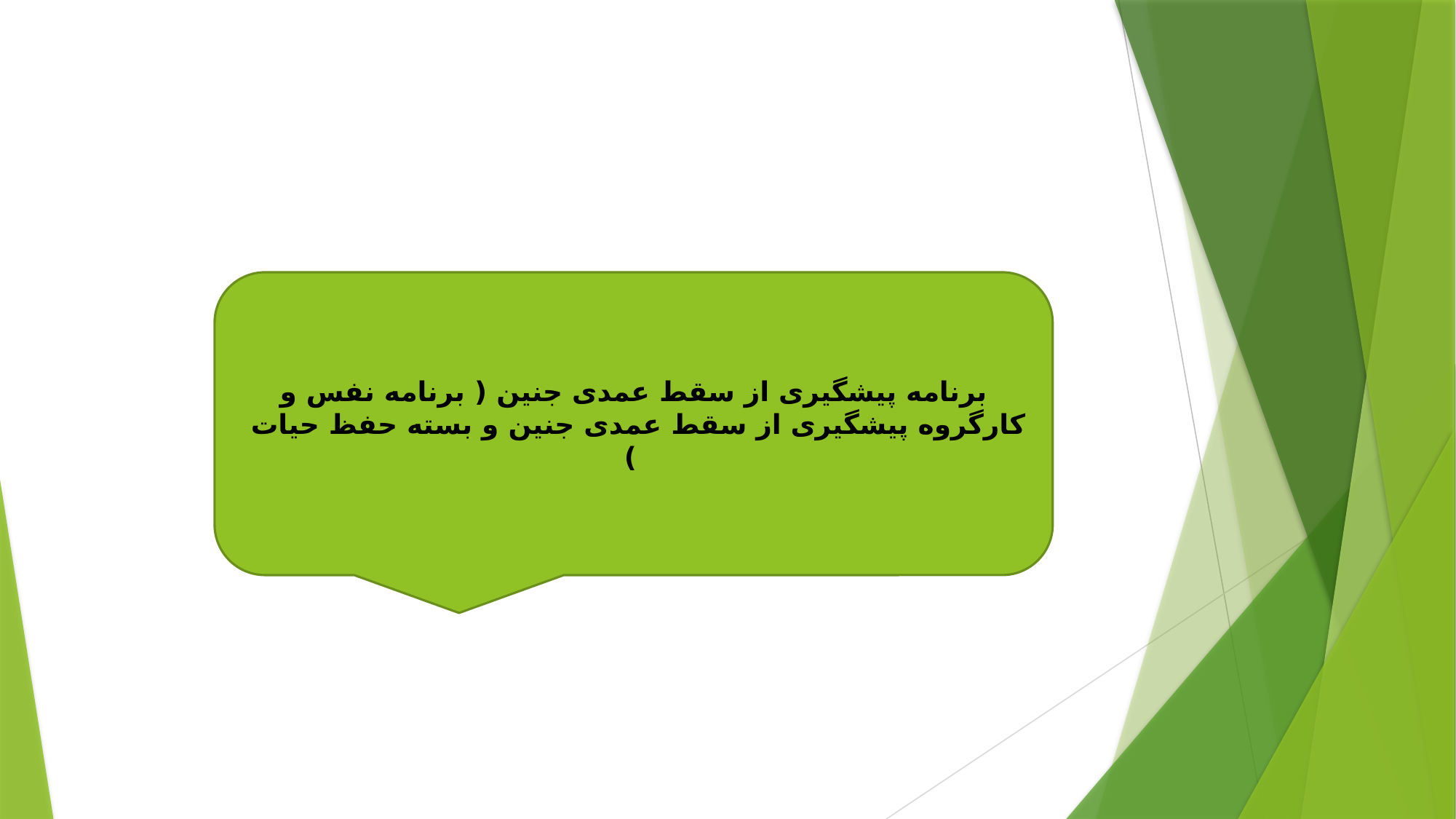

#

برنامه پیشگیری از سقط عمدی جنین ( برنامه نفس و کارگروه پیشگیری از سقط عمدی جنین و بسته حفظ حیات  )